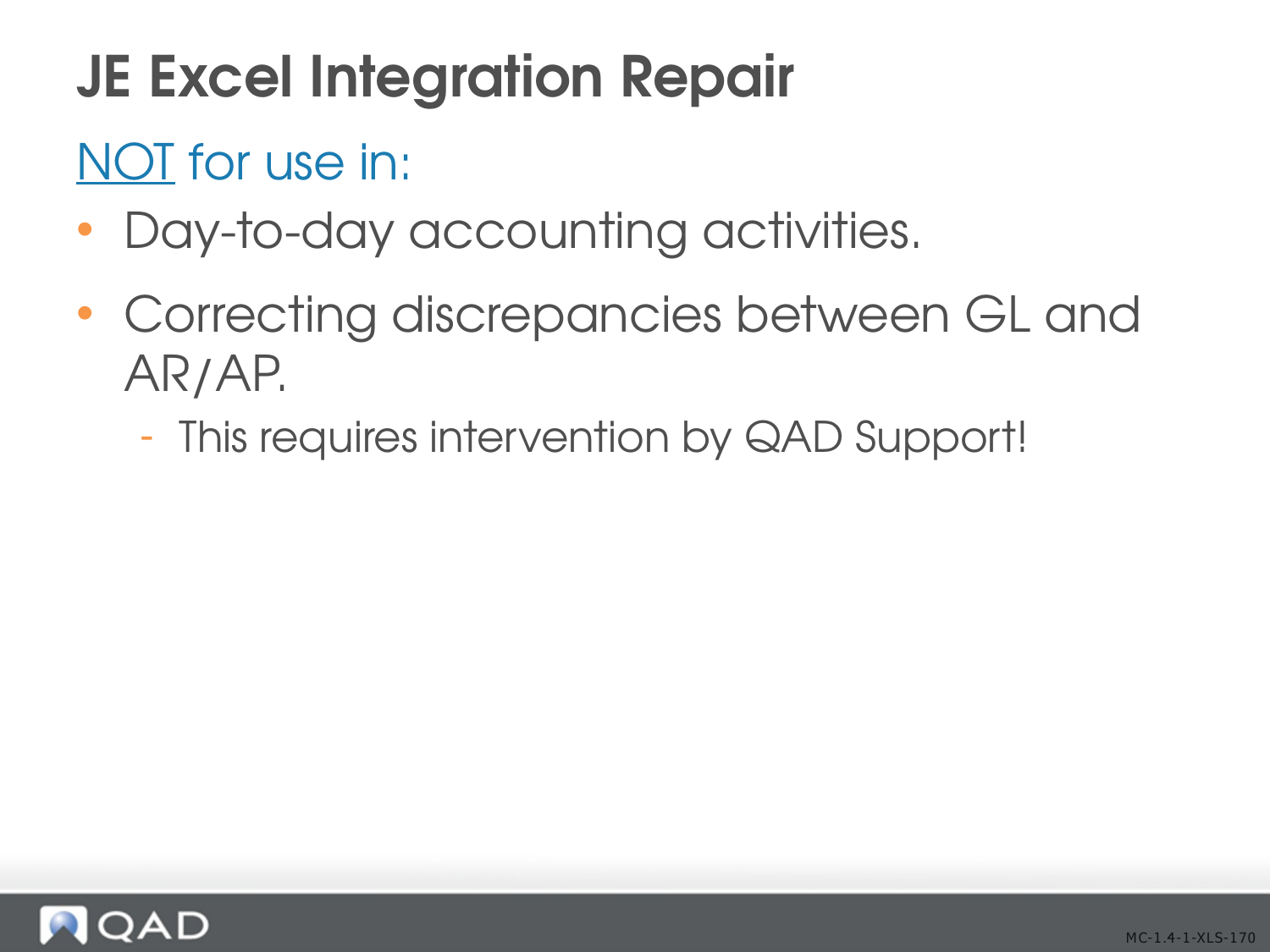

# JE Excel Integration Repair
NOT for use in:
Day-to-day accounting activities.
Correcting discrepancies between GL and AR/AP.
This requires intervention by QAD Support!

MC-1.4-1-XLS-170